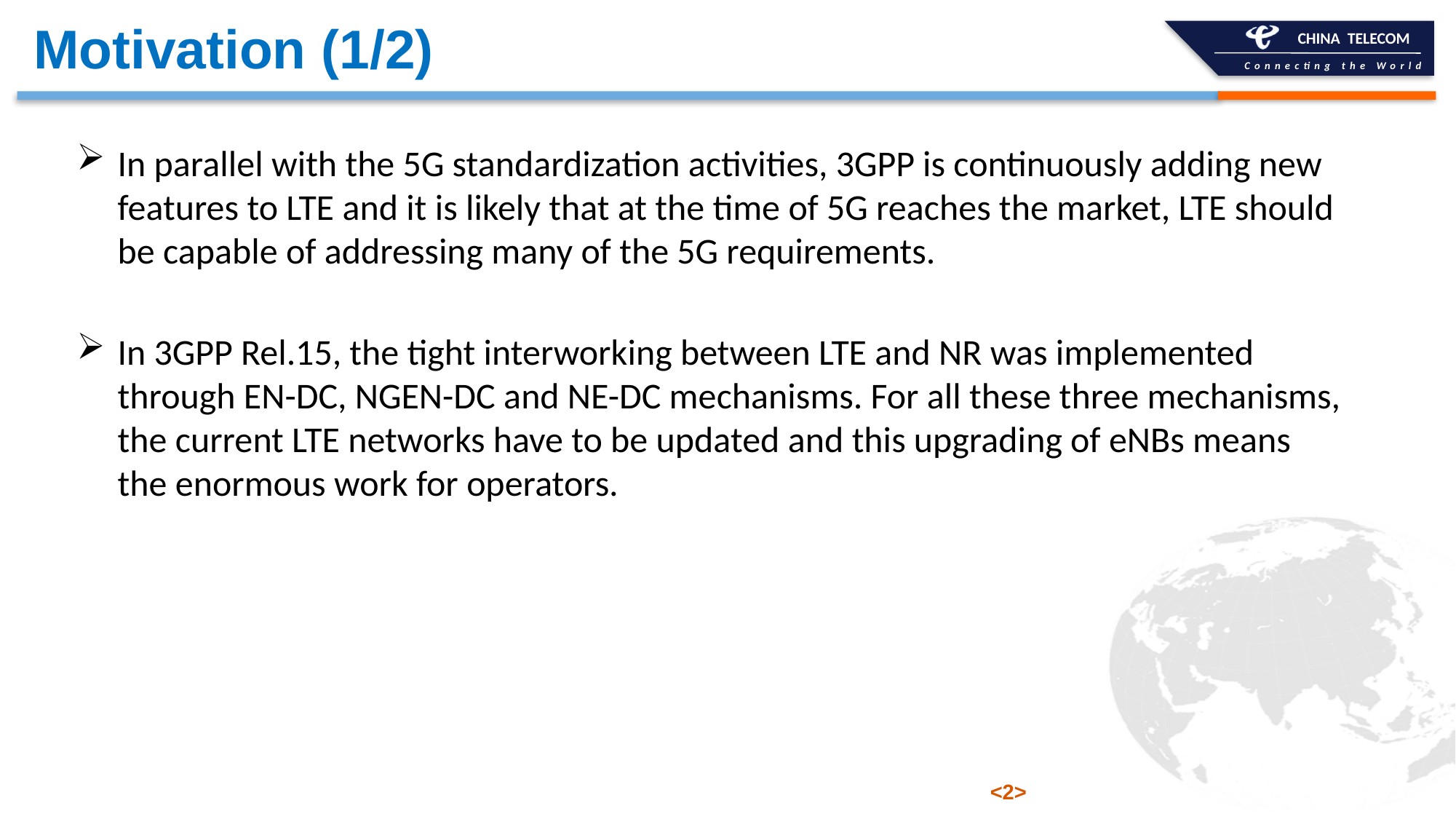

# Motivation (1/2)
In parallel with the 5G standardization activities, 3GPP is continuously adding new features to LTE and it is likely that at the time of 5G reaches the market, LTE should be capable of addressing many of the 5G requirements.

In 3GPP Rel.15, the tight interworking between LTE and NR was implemented through EN-DC, NGEN-DC and NE-DC mechanisms. For all these three mechanisms, the current LTE networks have to be updated and this upgrading of eNBs means the enormous work for operators.